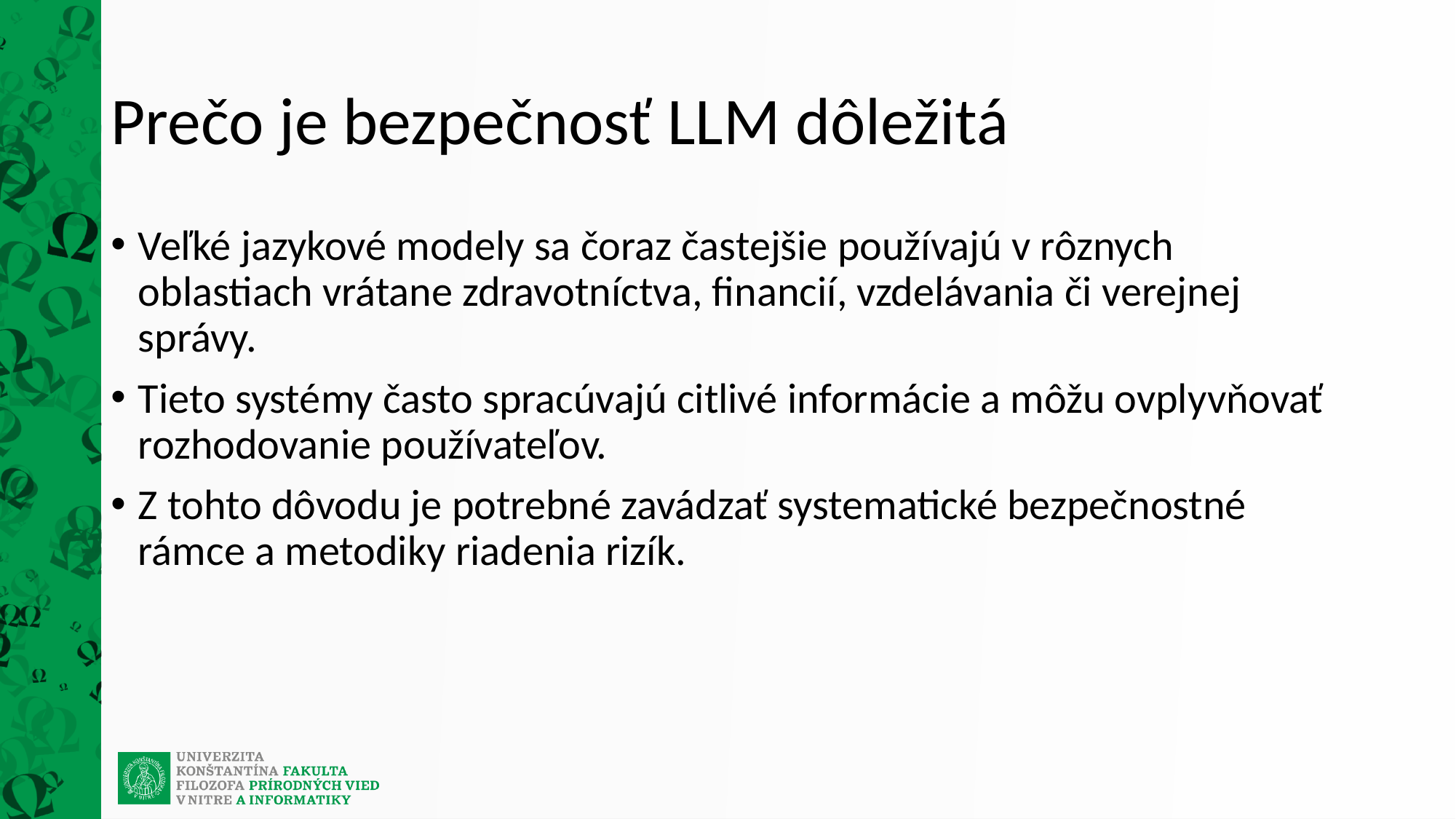

# Prečo je bezpečnosť LLM dôležitá
Veľké jazykové modely sa čoraz častejšie používajú v rôznych oblastiach vrátane zdravotníctva, financií, vzdelávania či verejnej správy.
Tieto systémy často spracúvajú citlivé informácie a môžu ovplyvňovať rozhodovanie používateľov.
Z tohto dôvodu je potrebné zavádzať systematické bezpečnostné rámce a metodiky riadenia rizík.